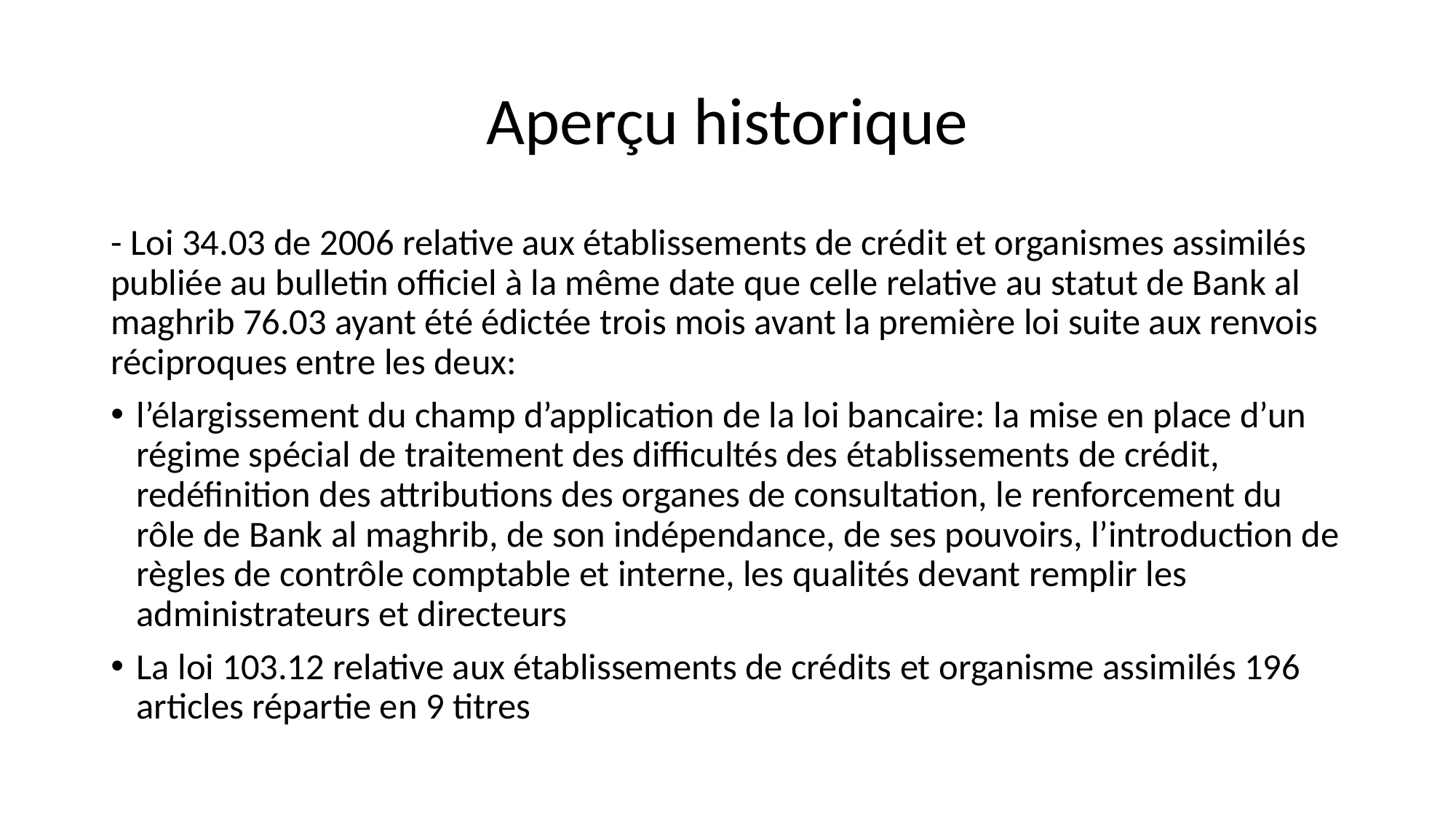

# Aperçu historique
- Loi 34.03 de 2006 relative aux établissements de crédit et organismes assimilés publiée au bulletin officiel à la même date que celle relative au statut de Bank al maghrib 76.03 ayant été édictée trois mois avant la première loi suite aux renvois réciproques entre les deux:
l’élargissement du champ d’application de la loi bancaire: la mise en place d’un régime spécial de traitement des difficultés des établissements de crédit, redéfinition des attributions des organes de consultation, le renforcement du rôle de Bank al maghrib, de son indépendance, de ses pouvoirs, l’introduction de règles de contrôle comptable et interne, les qualités devant remplir les administrateurs et directeurs
La loi 103.12 relative aux établissements de crédits et organisme assimilés 196 articles répartie en 9 titres